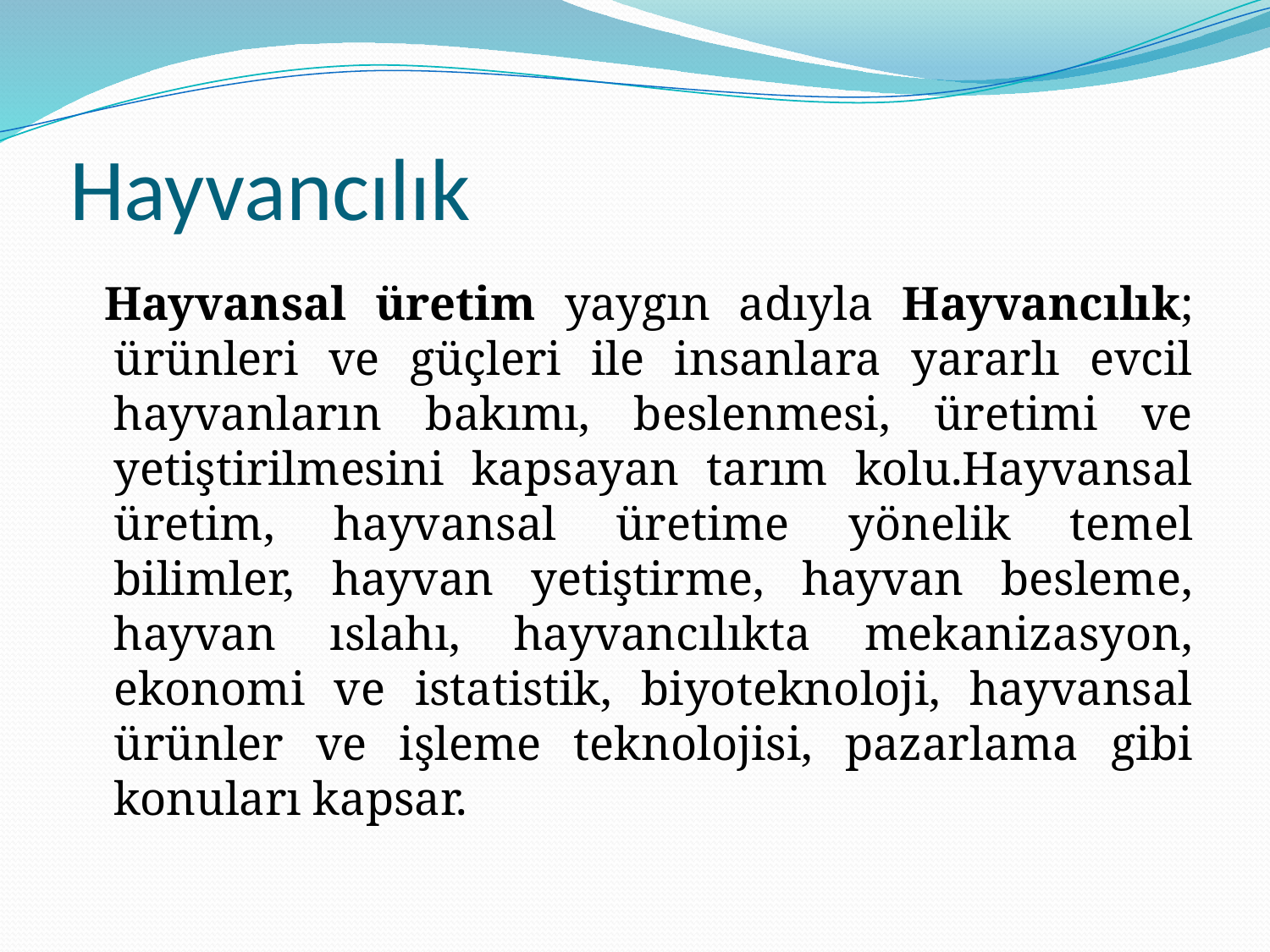

# Hayvancılık
 Hayvansal üretim yaygın adıyla Hayvancılık; ürünleri ve güçleri ile insanlara yararlı evcil hayvanların bakımı, beslenmesi, üretimi ve yetiştirilmesini kapsayan tarım kolu.Hayvansal üretim, hayvansal üretime yönelik temel bilimler, hayvan yetiştirme, hayvan besleme, hayvan ıslahı, hayvancılıkta mekanizasyon, ekonomi ve istatistik, biyoteknoloji, hayvansal ürünler ve işleme teknolojisi, pazarlama gibi konuları kapsar.